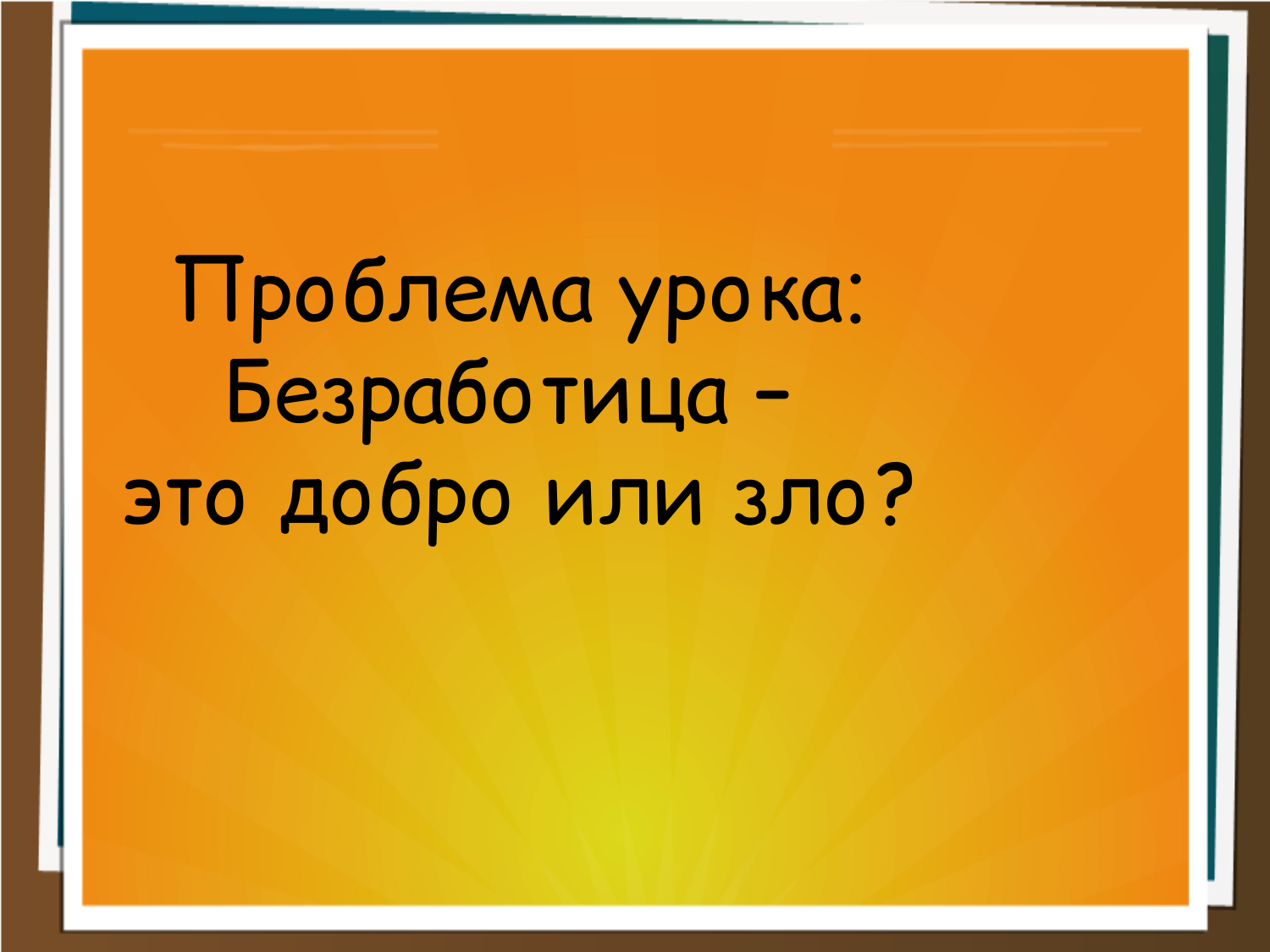

Проблема урока:
Безработица –
это добро или зло?